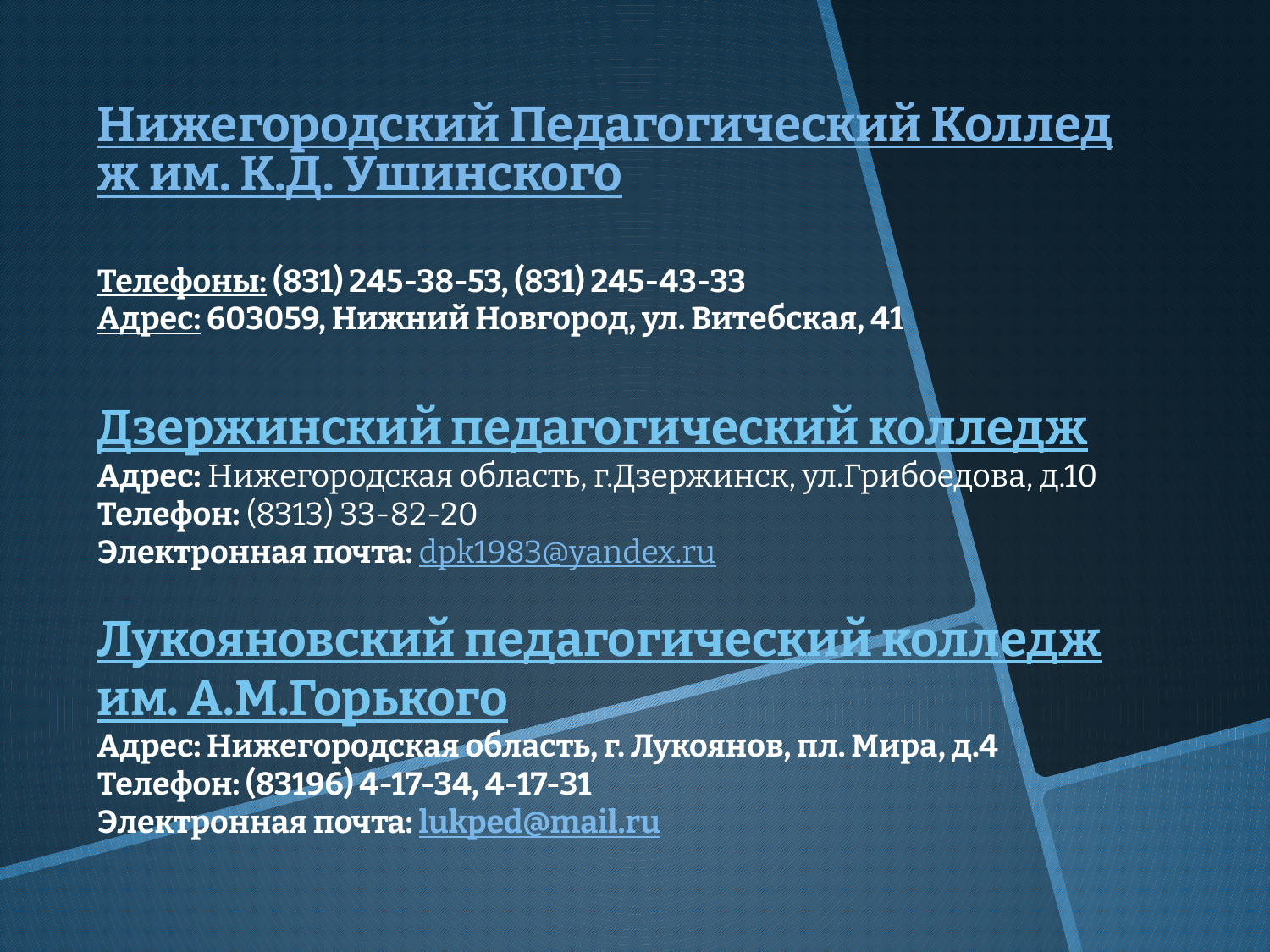

Нижегородский Педагогический Колледж им. К.Д. Ушинского
Телефоны: (831) 245-38-53, (831) 245-43-33
Адрес: 603059, Нижний Новгород, ул. Витебская, 41

Дзержинский педагогический колледж
Адрес: Нижегородская область, г.Дзержинск, ул.Грибоедова, д.10
Телефон: (8313) 33-82-20
Электронная почта: dpk1983@yandex.ru

Лукояновский педагогический колледж им. А.М.Горького
Адрес: Нижегородская область, г. Лукоянов, пл. Мира, д.4
Телефон: (83196) 4-17-34, 4-17-31
Электронная почта: lukped@mail.ru